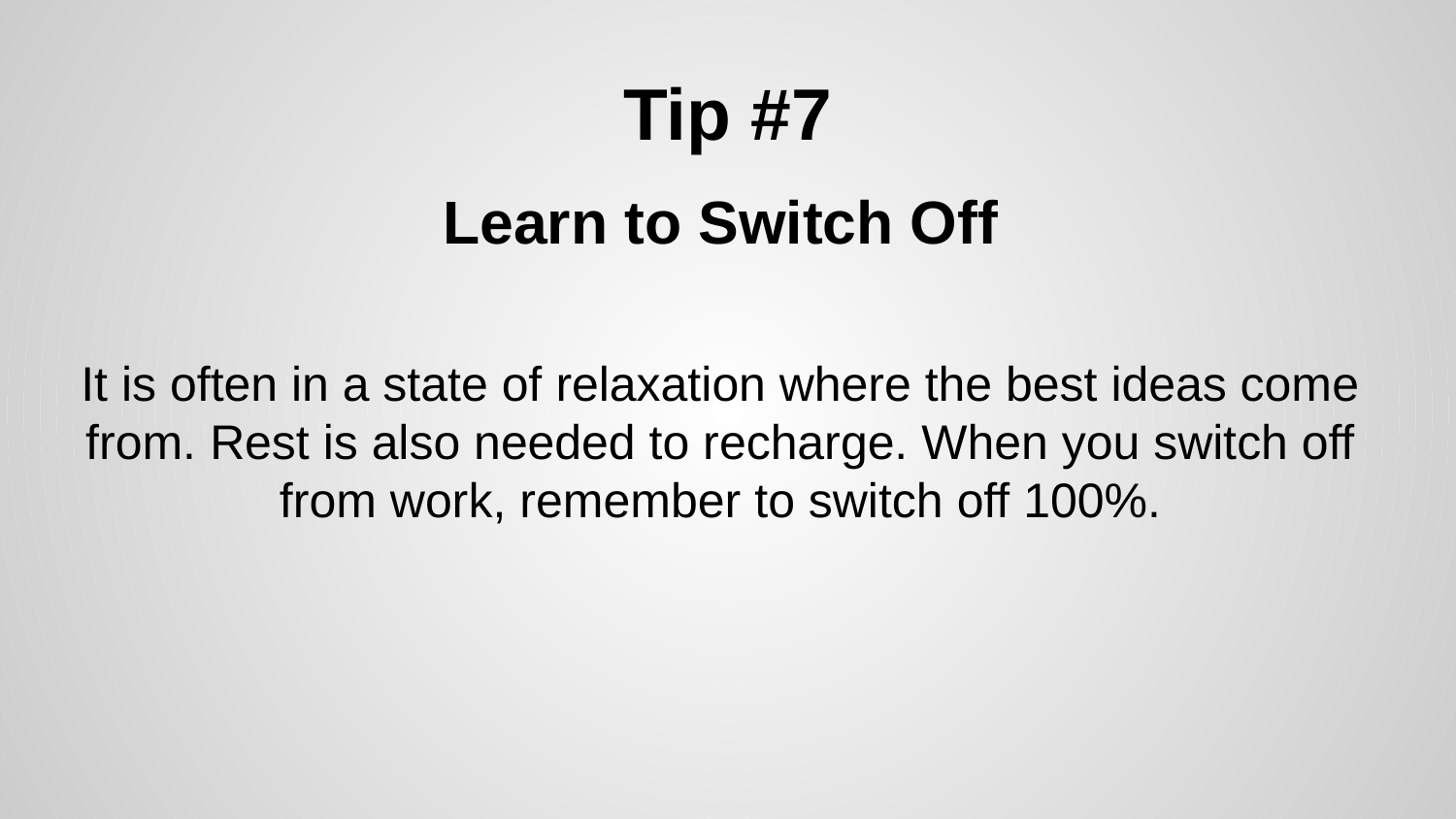

# Tip #7

Learn to Switch Off

It is often in a state of relaxation where the best ideas come from. Rest is also needed to recharge. When you switch off from work, remember to switch off 100%.